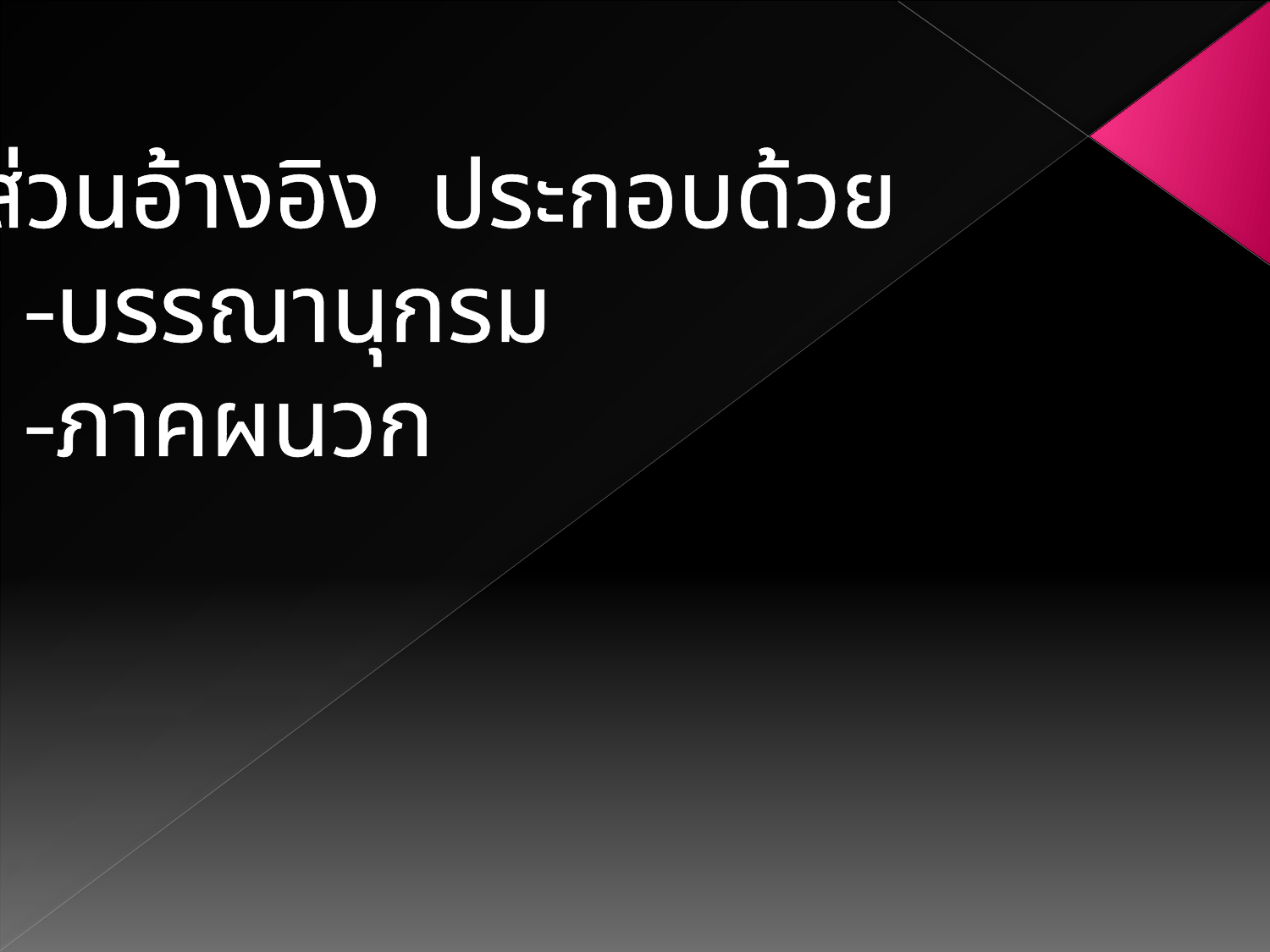

ส่วนอ้างอิง  ประกอบด้วย
  -บรรณานุกรม
  -ภาคผนวก